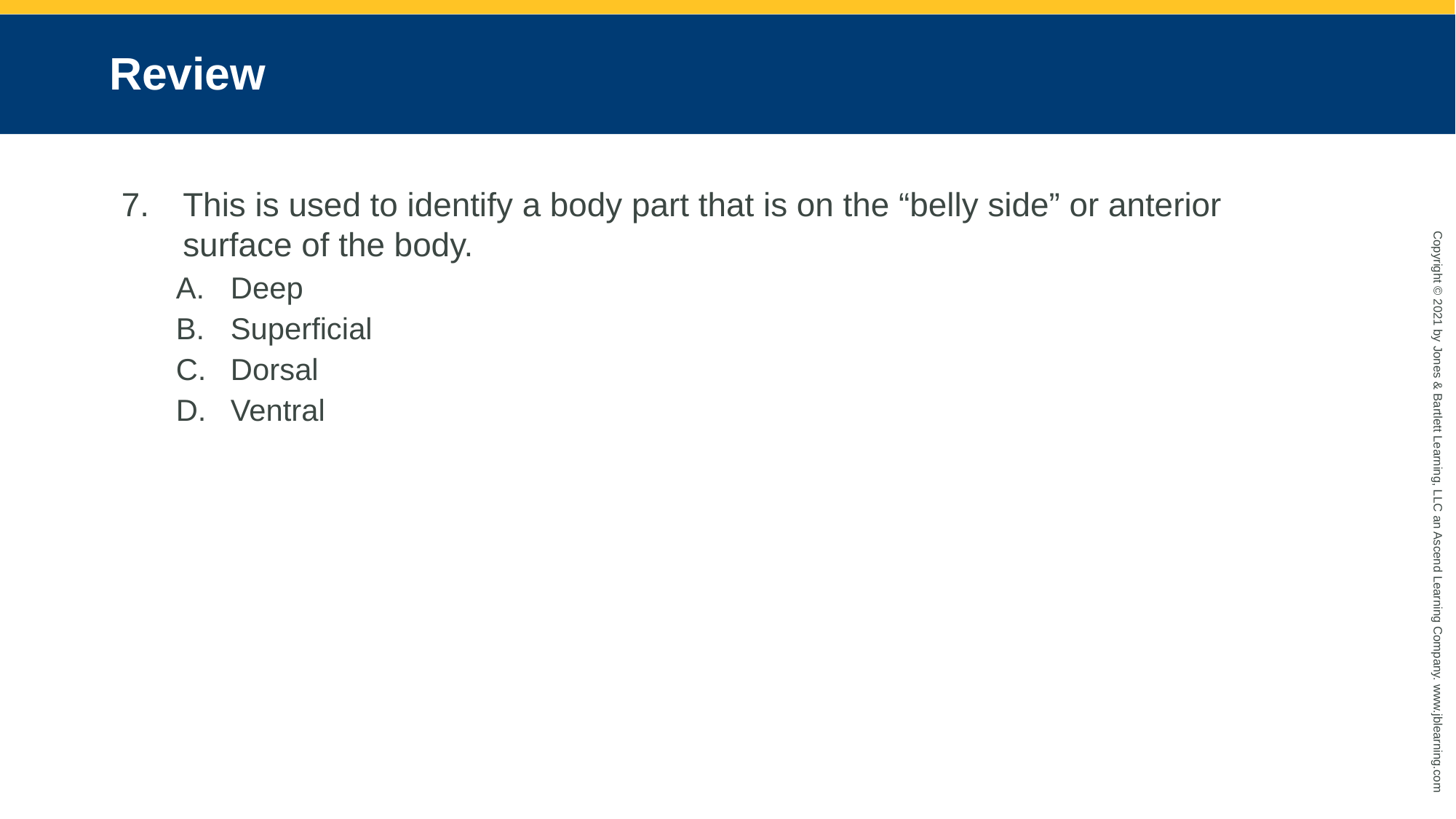

# Review
This is used to identify a body part that is on the “belly side” or anterior surface of the body.
Deep
Superficial
Dorsal
Ventral